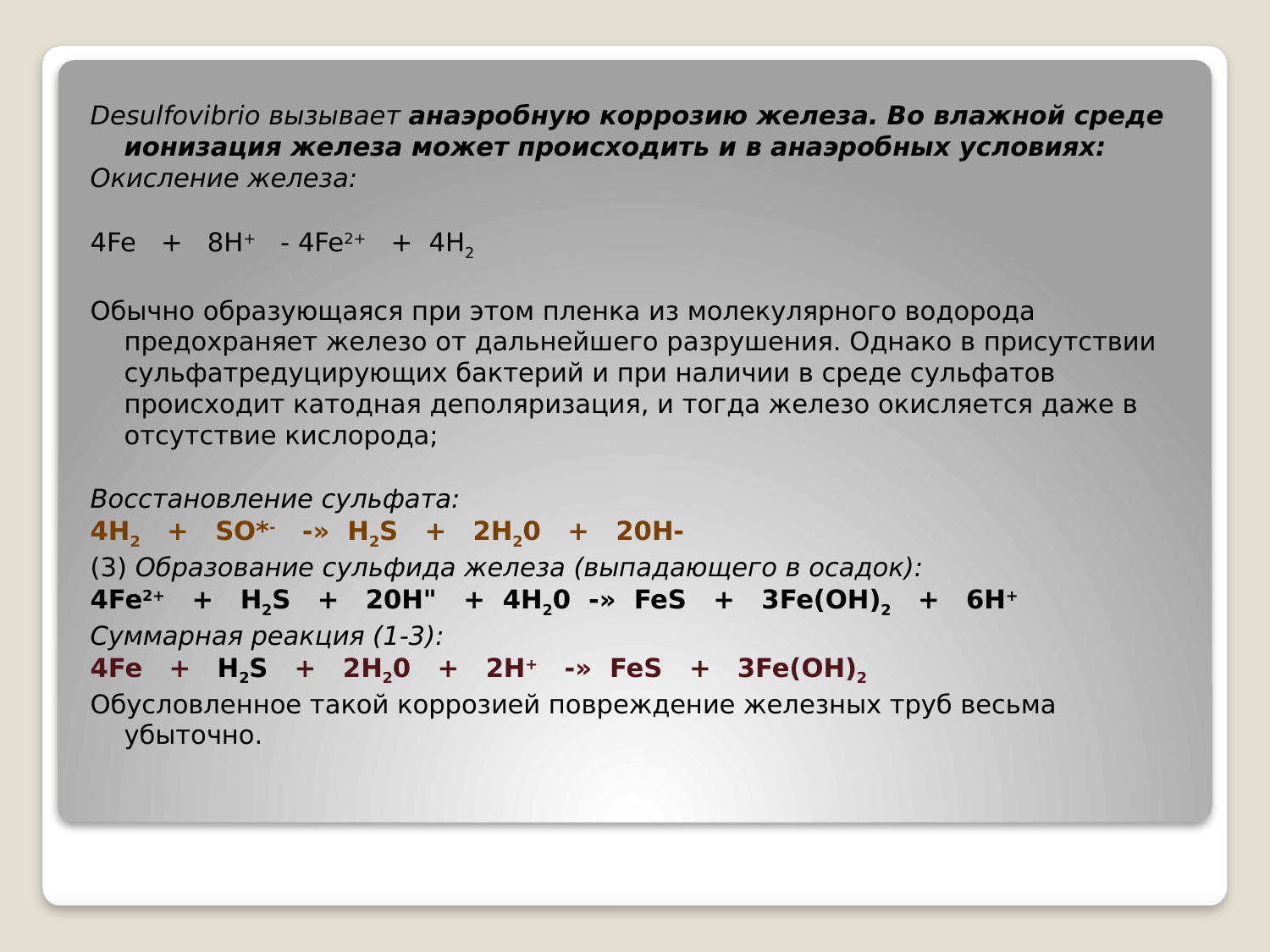

Desulfovibrio вызывает анаэробную коррозию железа. Во влажной среде ионизация железа может происходить и в анаэробных условиях:
Окисление железа:

4Fe   +   8Н+   - 4Fe2+   +  4Н2

Обычно образующаяся при этом пленка из молекулярного водорода предохраняет железо от дальнейшего разрушения. Однако в присутствии сульфатредуцирующих бактерий и при наличии в среде сульфатов происходит катодная деполяризация, и тогда железо окисляется даже в отсутствие кислорода;

Восстановление сульфата:
4Н2   +   SO*-   -»  H2S   +   2Н20   +   20Н-
(3) Образование сульфида железа (выпадающего в осадок):
4Fe2+   +   H2S   +   20Н"   +  4Н20  -»  FeS   +   3Fe(OH)2   +   6Н+
Суммарная реакция (1-3):
4Fe   +   H2S   +   2Н20   +   2Н+   -»  FeS   +   3Fe(OH)2
Обусловленное такой коррозией повреждение железных труб весьма убыточно.